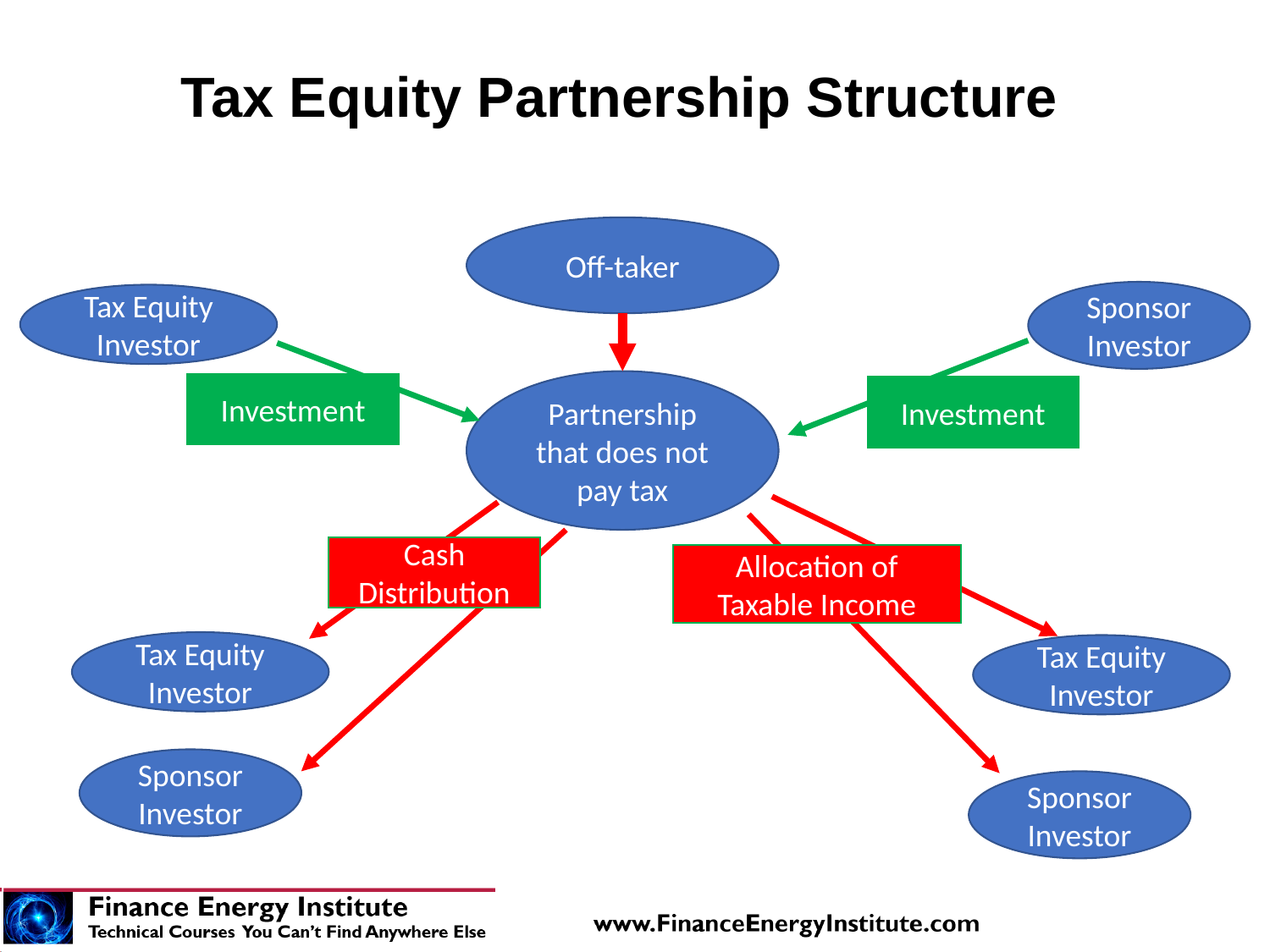

# Tax Equity Partnership Structure
Off-taker
Sponsor Investor
Tax Equity Investor
Partnership that does not pay tax
Investment
Investment
Cash Distribution
Allocation of Taxable Income
Tax Equity Investor
Tax Equity Investor
Sponsor Investor
Sponsor Investor